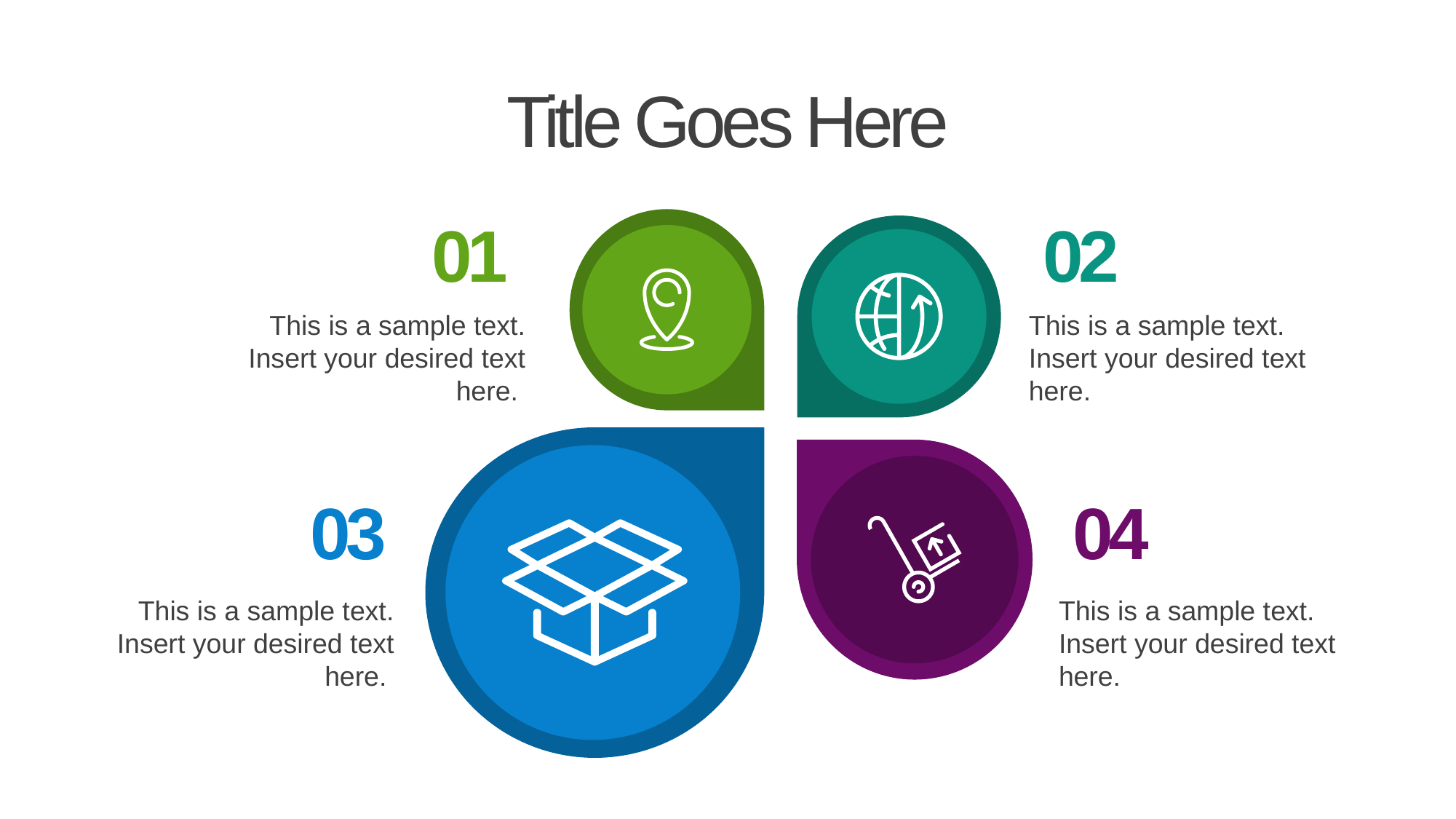

Title Goes Here
01
02

This is a sample text. Insert your desired text here.
This is a sample text. Insert your desired text here.

03
04
This is a sample text. Insert your desired text here.
This is a sample text. Insert your desired text here.